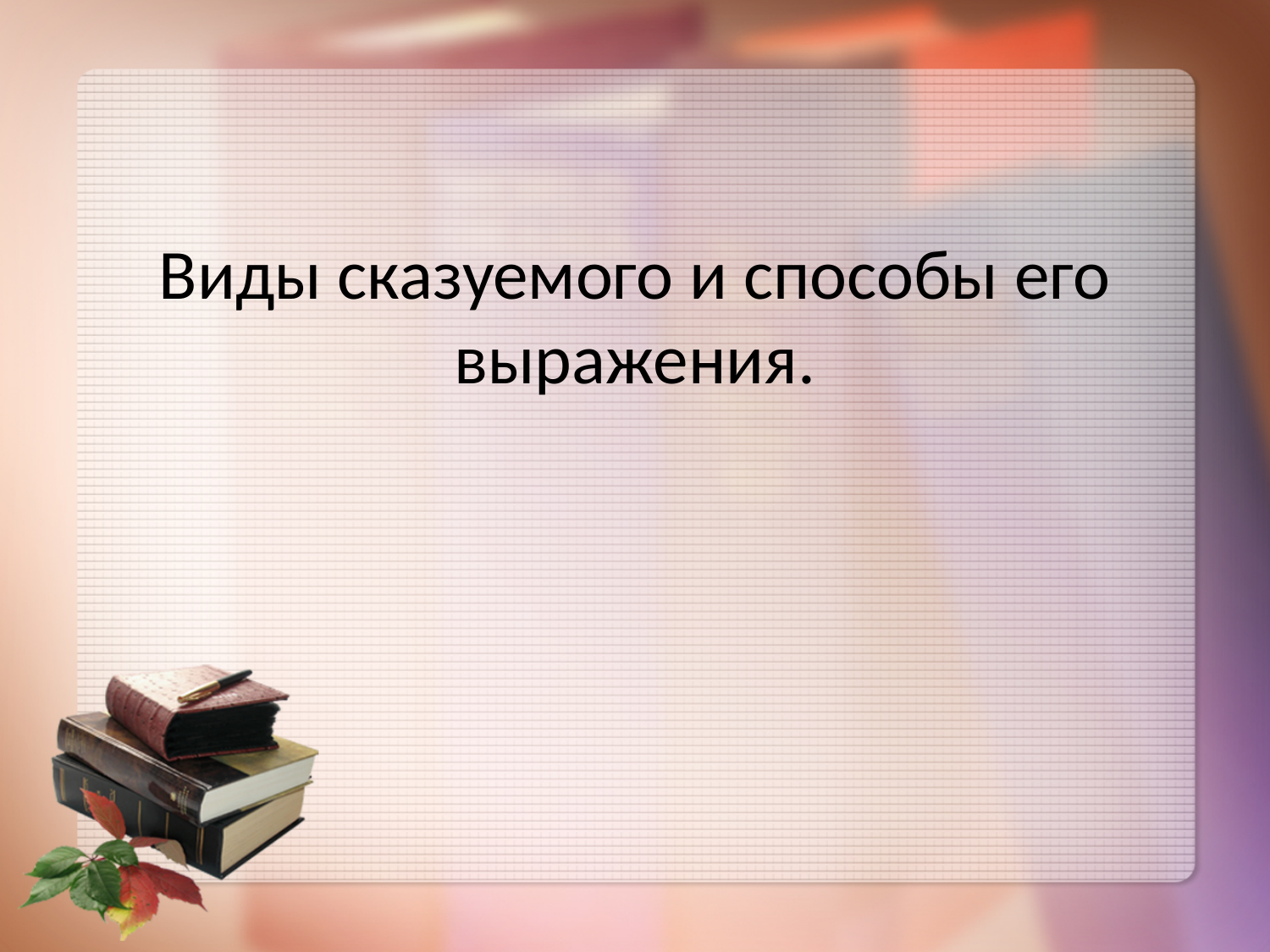

#
Виды сказуемого и способы его выражения.